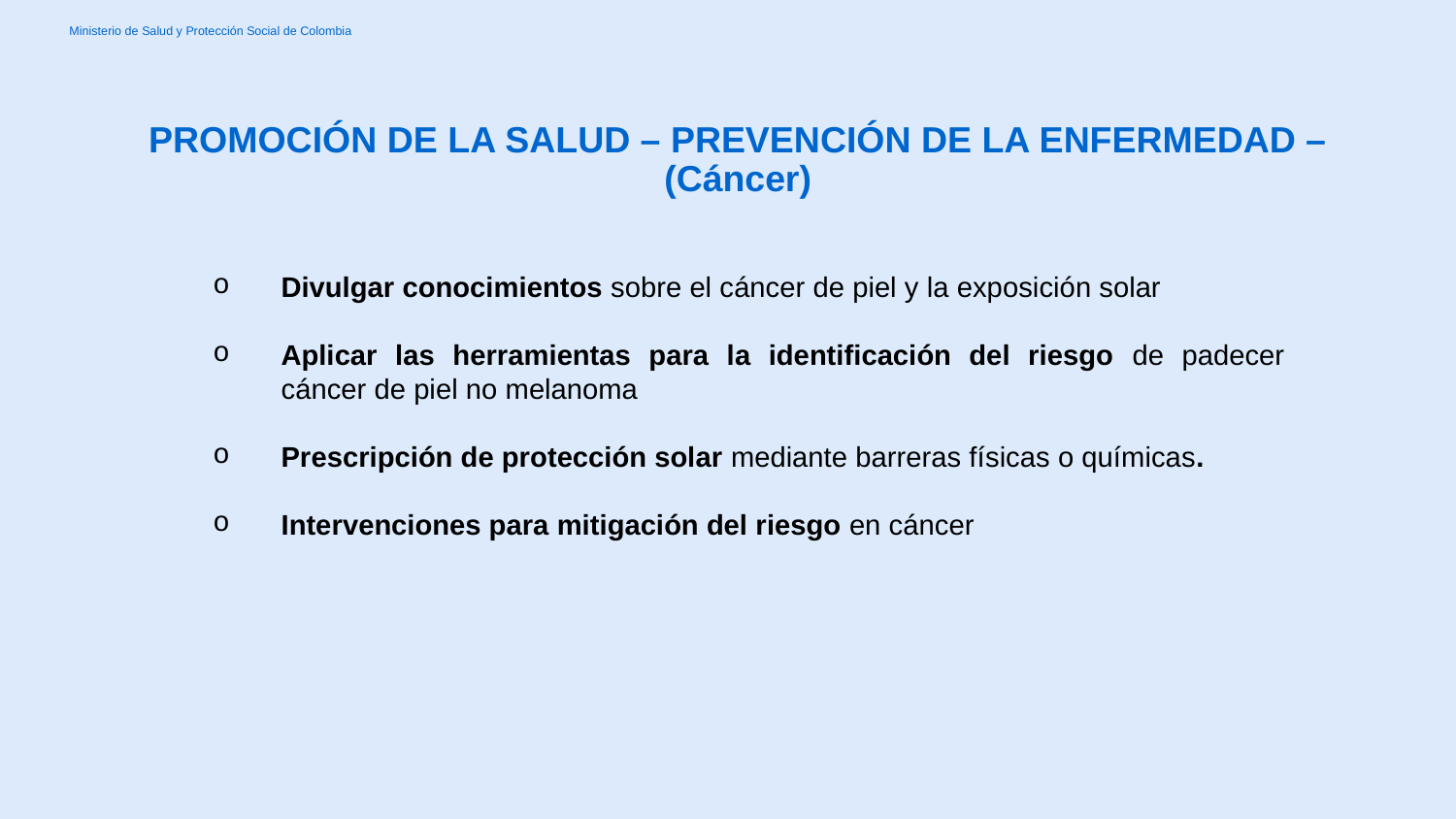

PROMOCIÓN DE LA SALUD – PREVENCIÓN DE LA ENFERMEDAD – (Cáncer)
Divulgar conocimientos sobre el cáncer de piel y la exposición solar

Aplicar las herramientas para la identificación del riesgo de padecer cáncer de piel no melanoma

Prescripción de protección solar mediante barreras físicas o químicas.

Intervenciones para mitigación del riesgo en cáncer